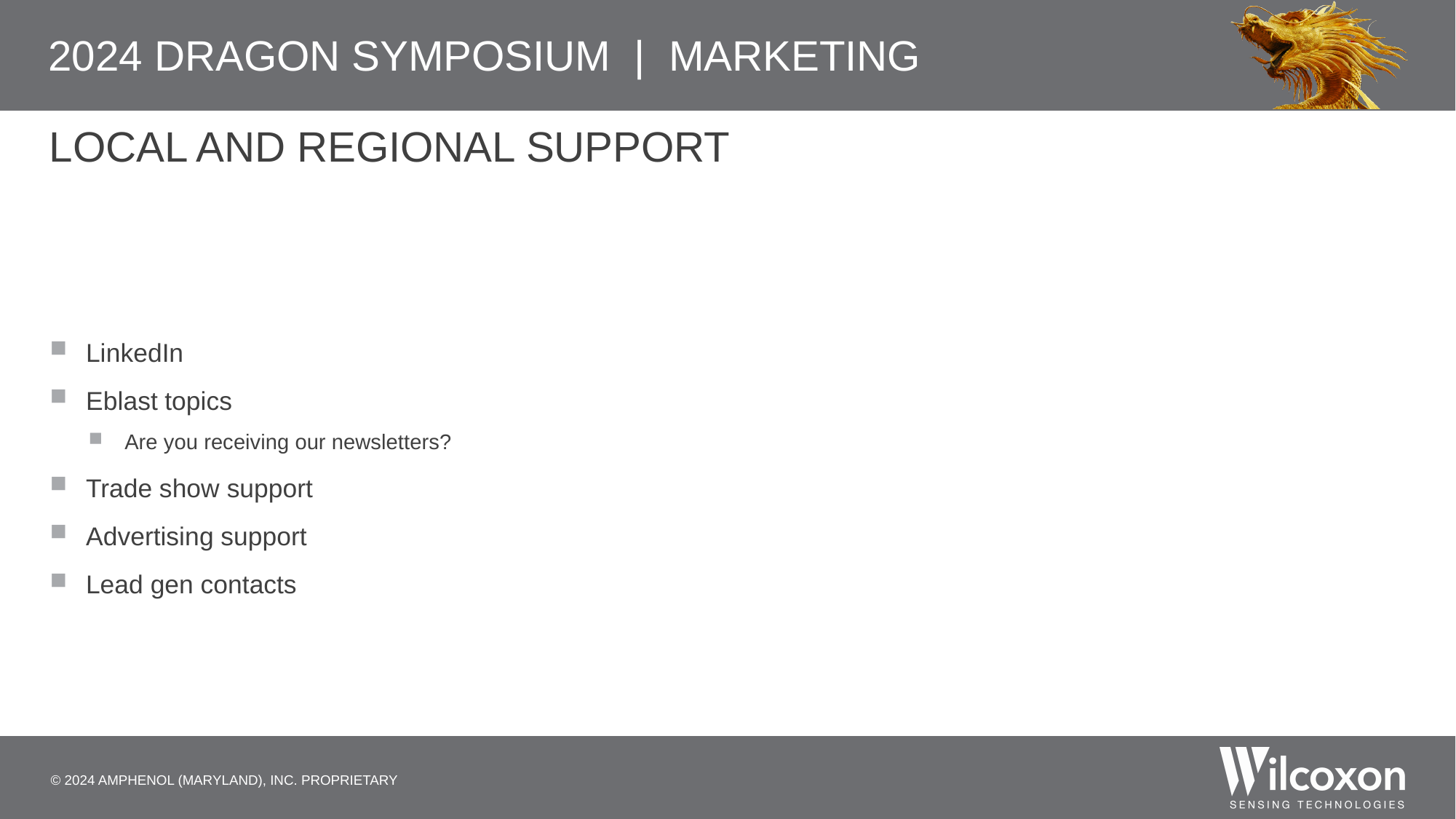

# Local and Regional Support

LinkedIn
Eblast topics
Are you receiving our newsletters?
Trade show support
Advertising support
Lead gen contacts

© 2024 Amphenol (Maryland), Inc. Proprietary